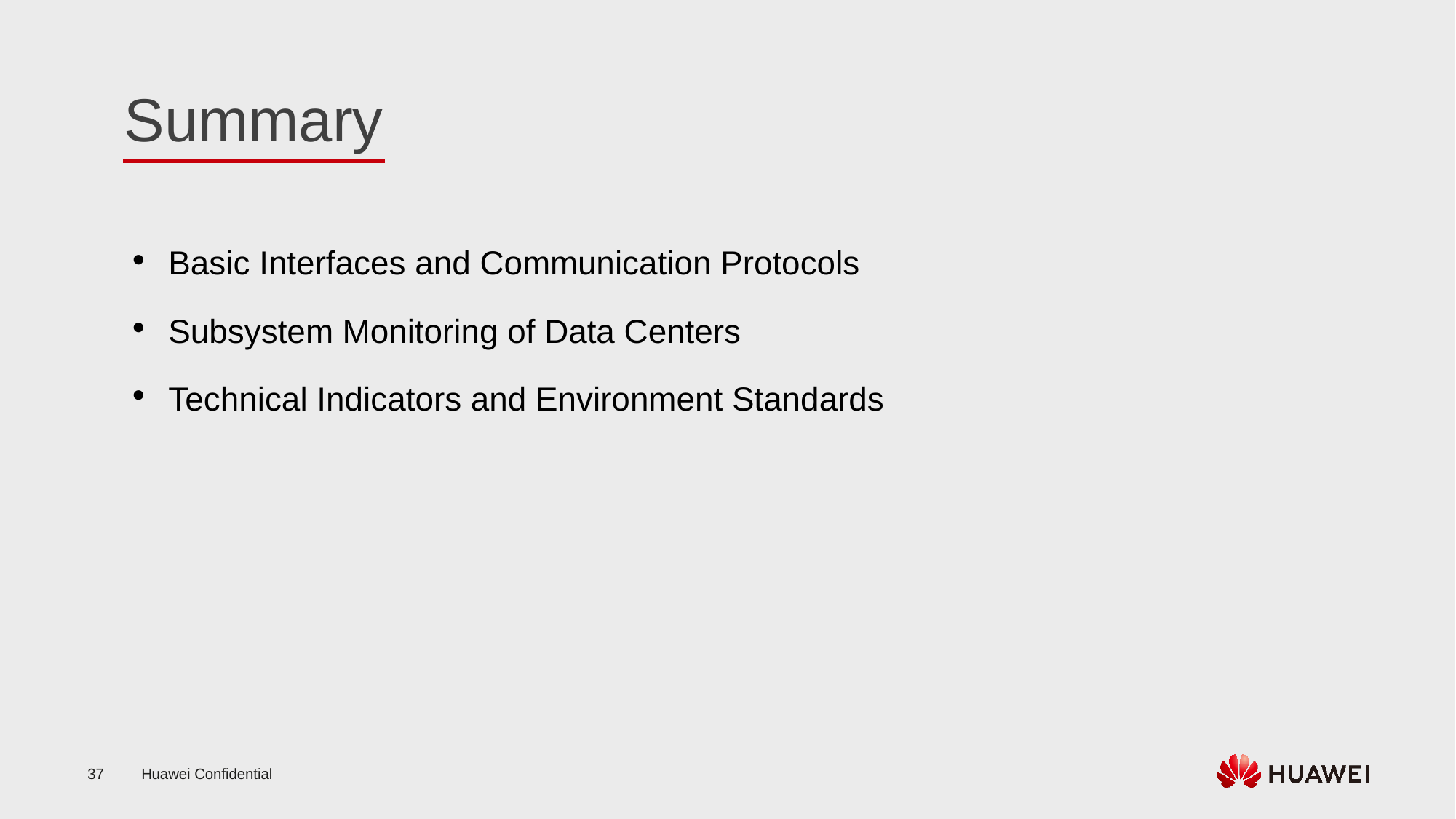

Basic Interfaces and Communication Protocols
Subsystem Monitoring of Data Centers
Technical Indicators and Environment Standards